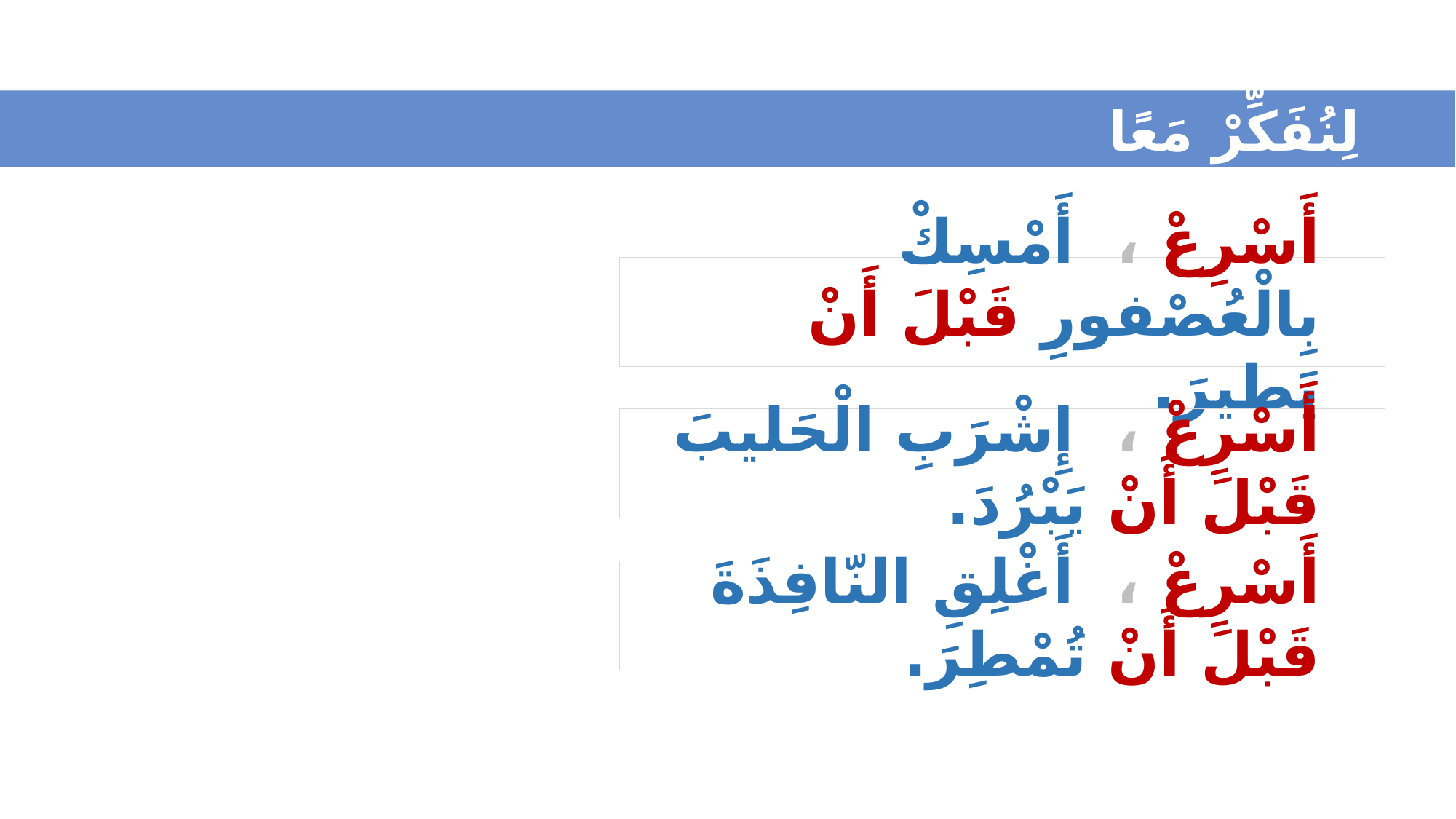

لِنُفَكِّرْ مَعًا
أَسْرِعْ ،  أَمْسِكْ بِالْعُصْفورِ قَبْلَ أَنْ يَطيرَ.
أَسْرِعْ ،  إِشْرَبِ الْحَليبَ قَبْلَ أَنْ يَبْرُدَ.
أَسْرِعْ ،  أَغْلِقِ النّافِذَةَ قَبْلَ أَنْ تُمْطِرَ.